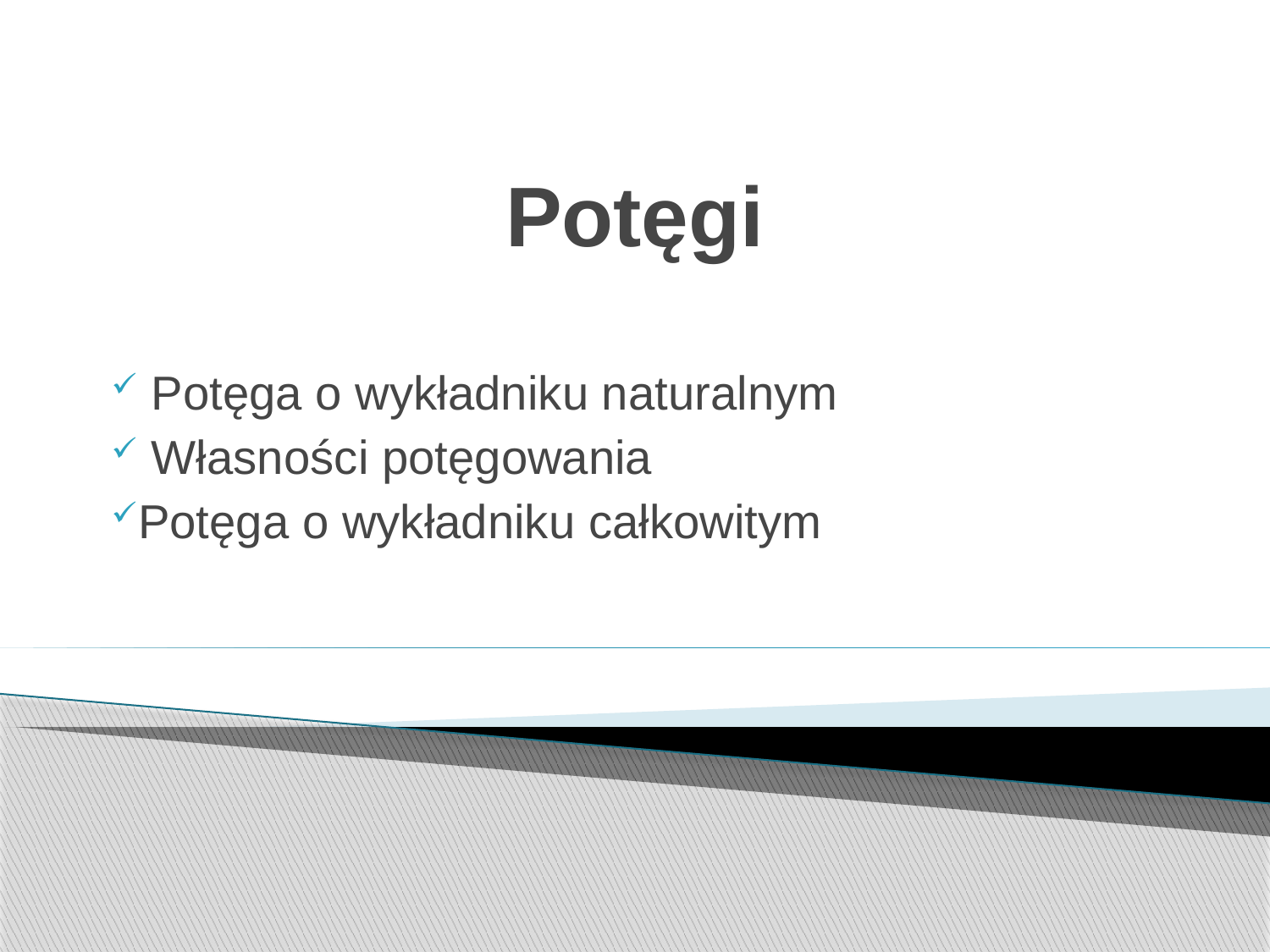

# Potęgi
 Potęga o wykładniku naturalnym
 Własności potęgowania
Potęga o wykładniku całkowitym